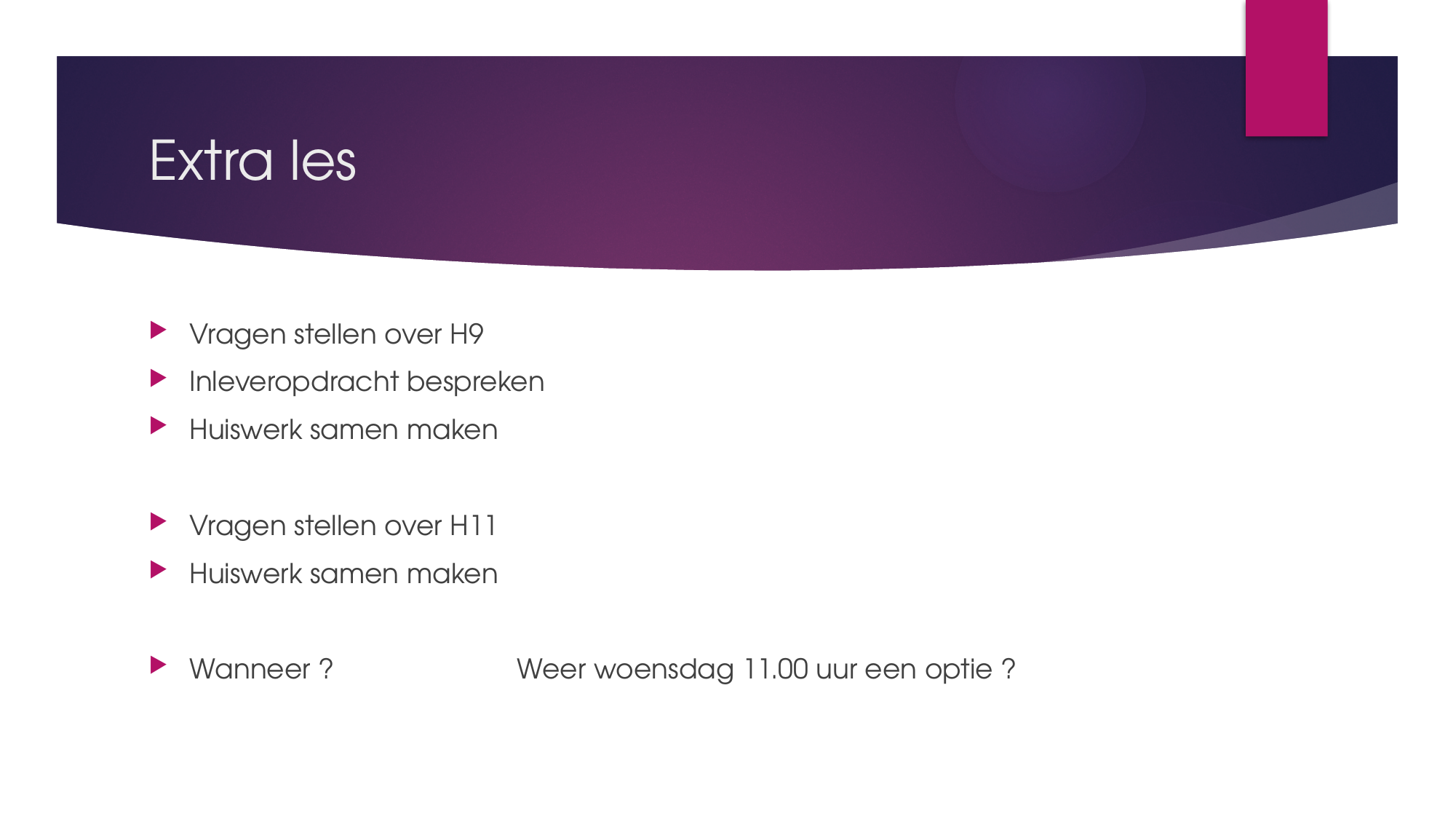

# Extra les
Vragen stellen over H9
Inleveropdracht bespreken
Huiswerk samen maken

Vragen stellen over H11
Huiswerk samen maken

Wanneer ?		Weer woensdag 11.00 uur een optie ?